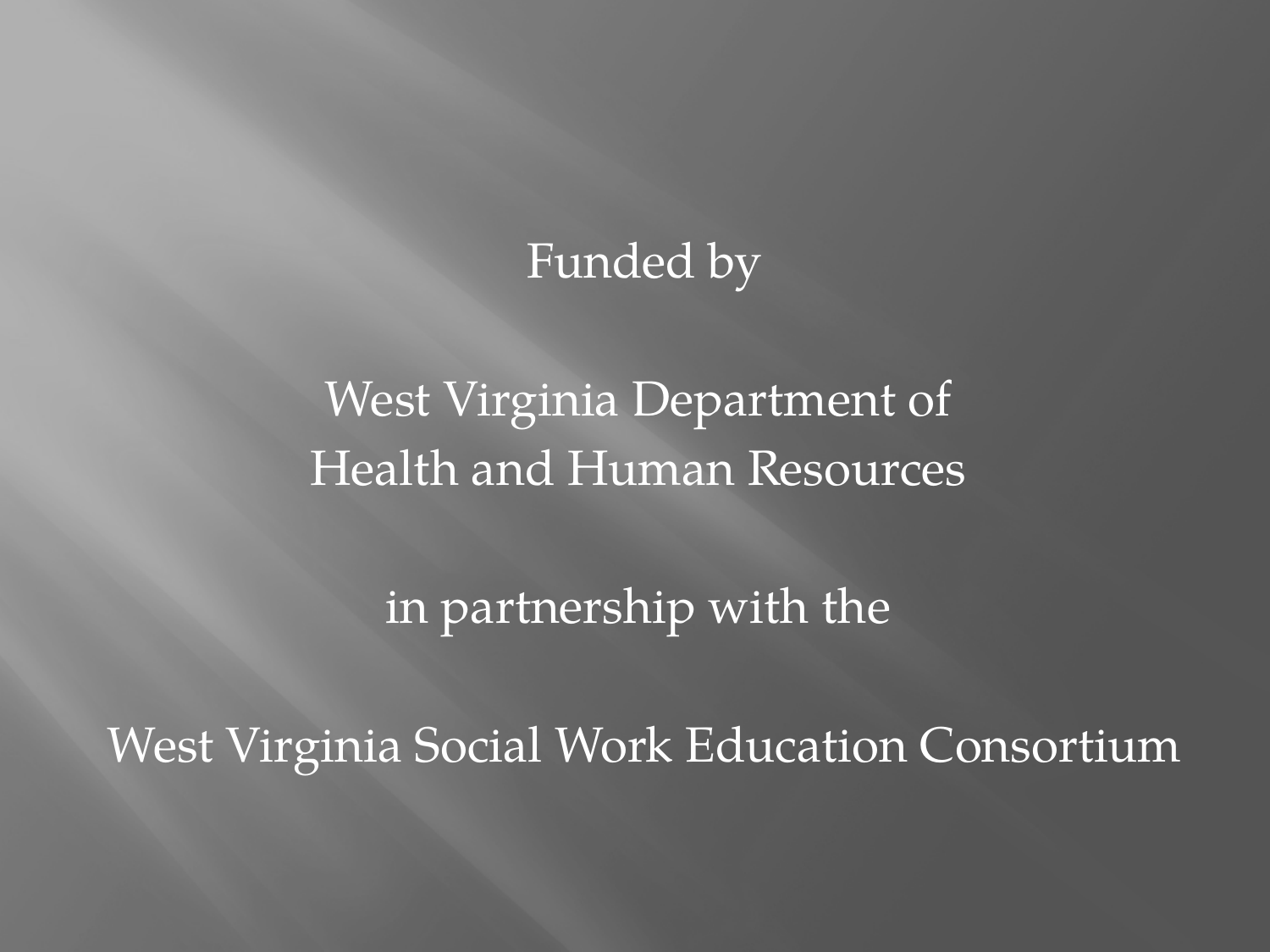

#
Funded by

West Virginia Department of
Health and Human Resources

in partnership with the

West Virginia Social Work Education Consortium